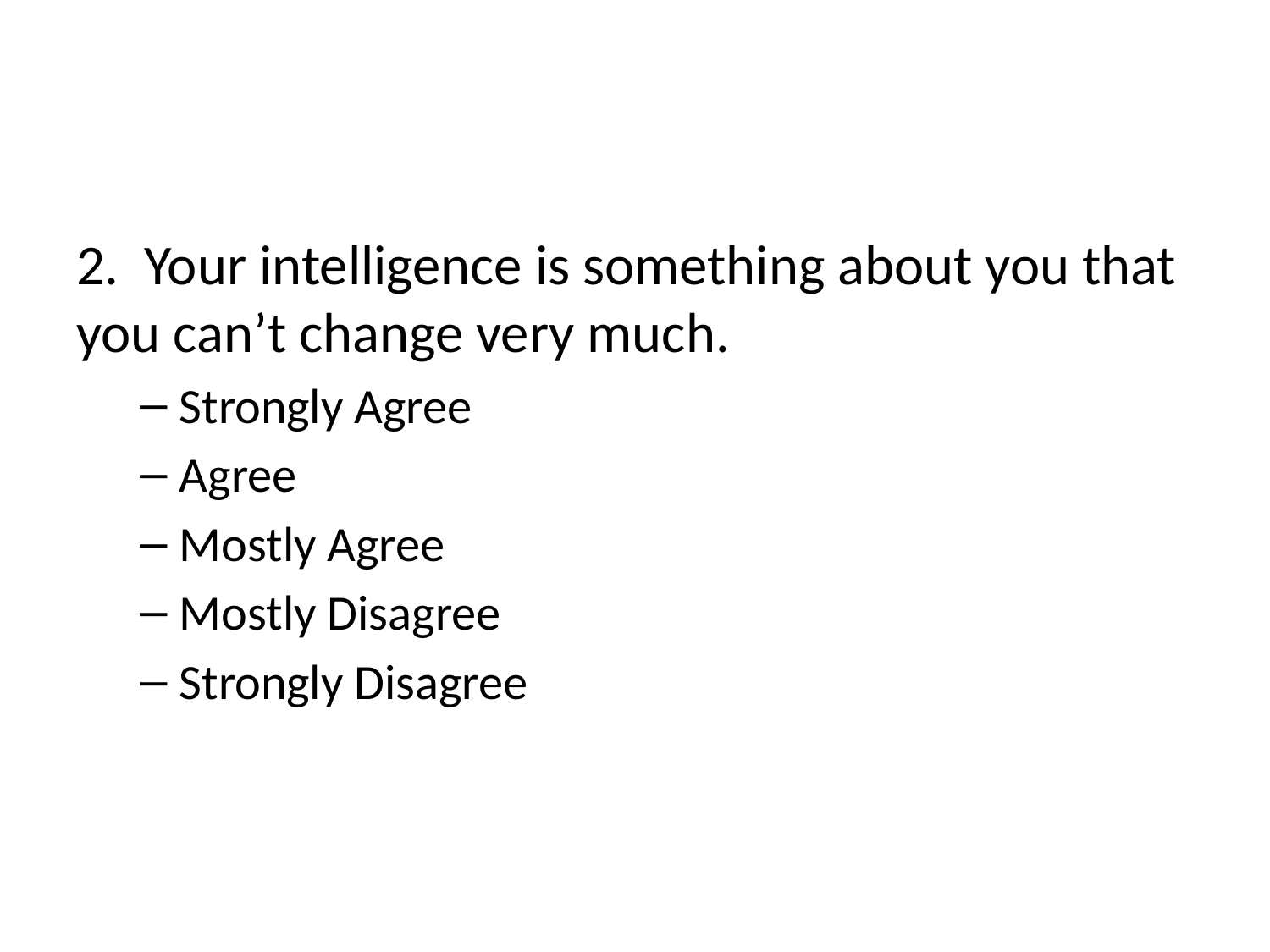

#
2.  Your intelligence is something about you that you can’t change very much.
Strongly Agree
Agree
Mostly Agree
Mostly Disagree
Strongly Disagree